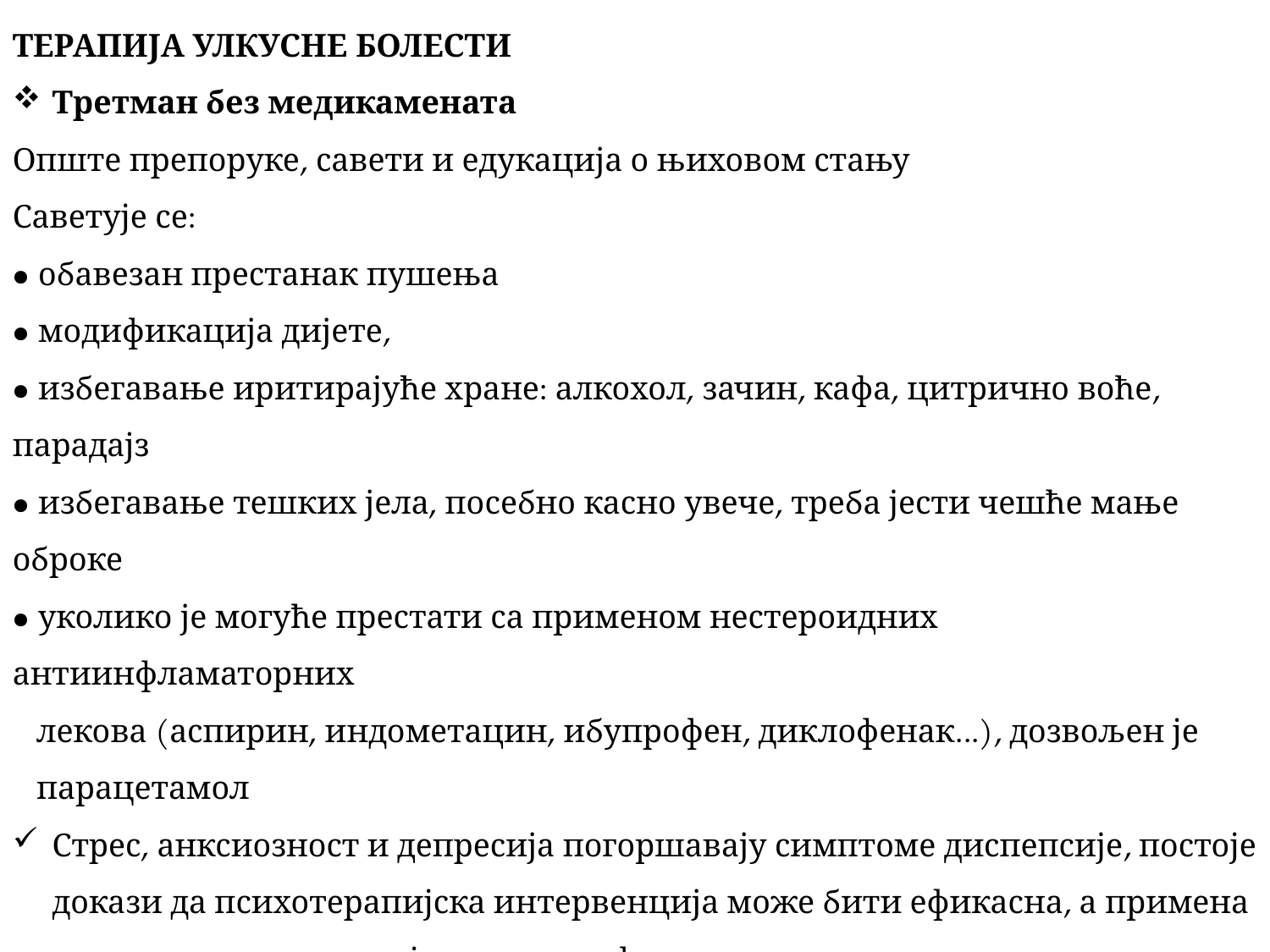

ТЕРАПИЈА УЛКУСНЕ БОЛЕСТИ
Третман без медикамената
Опште препоруке, савети и едукација о њиховом стању
Саветује се:
• обавезан престанак пушења
• модификација дијете,
• избегавање иритирајуће хране: алкохол, зачин, кафа, цитрично воће, парадајз
• избегавање тешких јела, посебно касно увече, треба јести чешће мање оброке
• уколико је могуће престати са применом нестероидних антиинфламаторних
   лекова (аспирин, индометацин, ибупрофен, диклофенак...), дозвољен је
   парацетамол
Стрес, анксиозност и депресија погоршавају симптоме диспепсије, постоје докази да психотерапијска интервенција може бити ефикасна, а примена антидепресива смањује симптоме функционалног гастроинтестиналног поремећаја